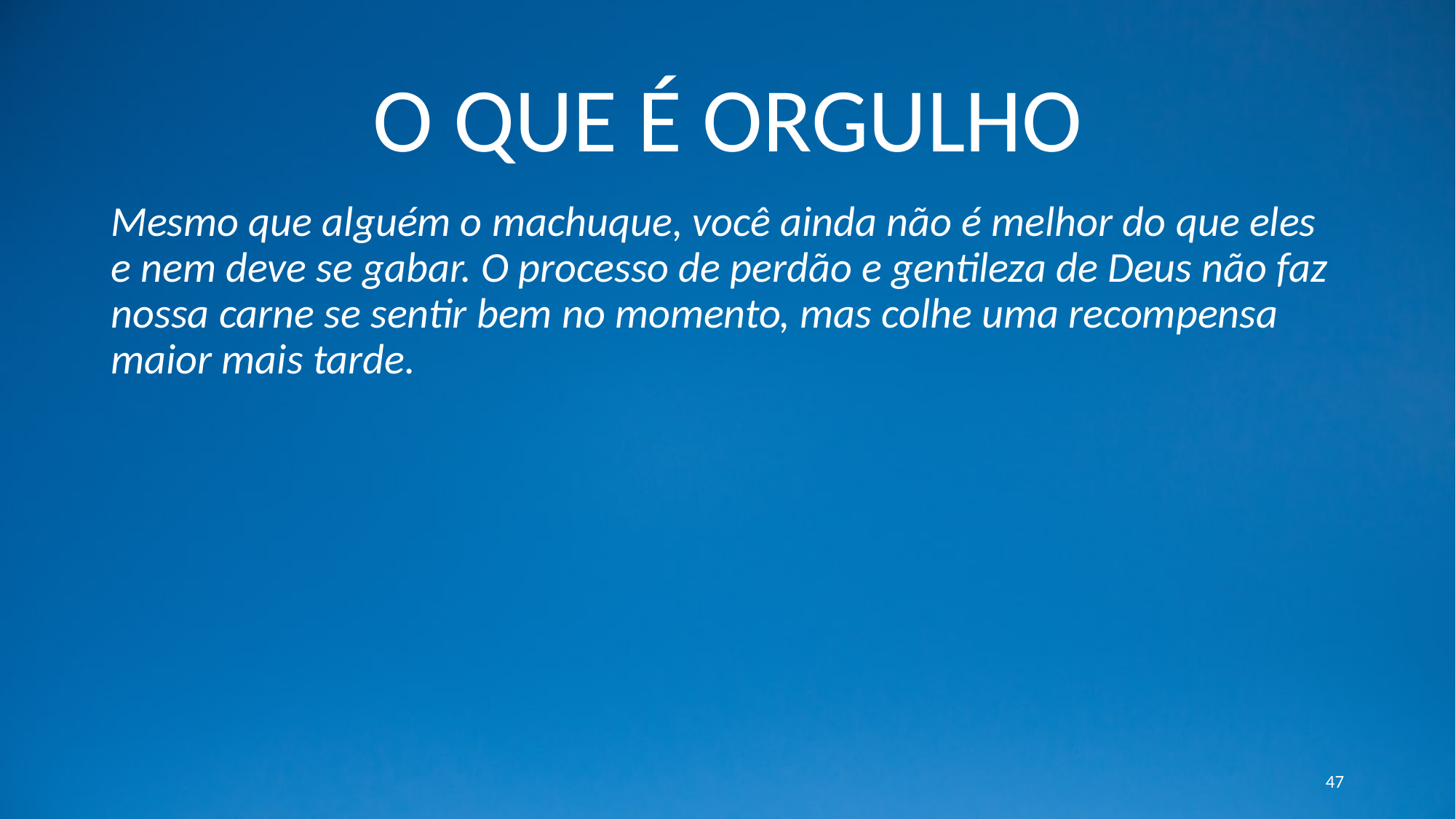

# O QUE É ORGULHO
Mesmo que alguém o machuque, você ainda não é melhor do que eles e nem deve se gabar. O processo de perdão e gentileza de Deus não faz nossa carne se sentir bem no momento, mas colhe uma recompensa maior mais tarde.

47